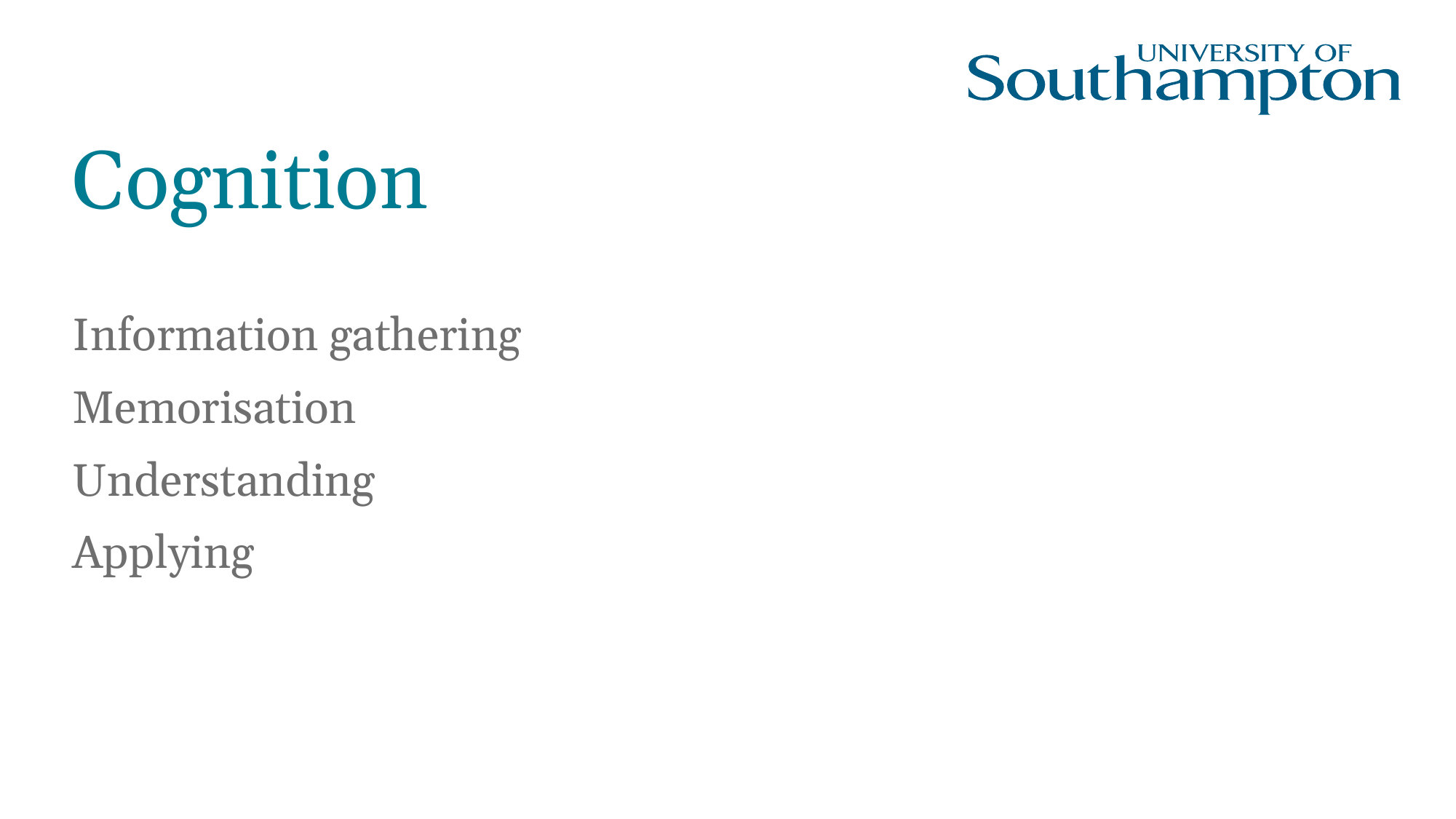

# Cognition
Information gathering
Memorisation
Understanding
Applying